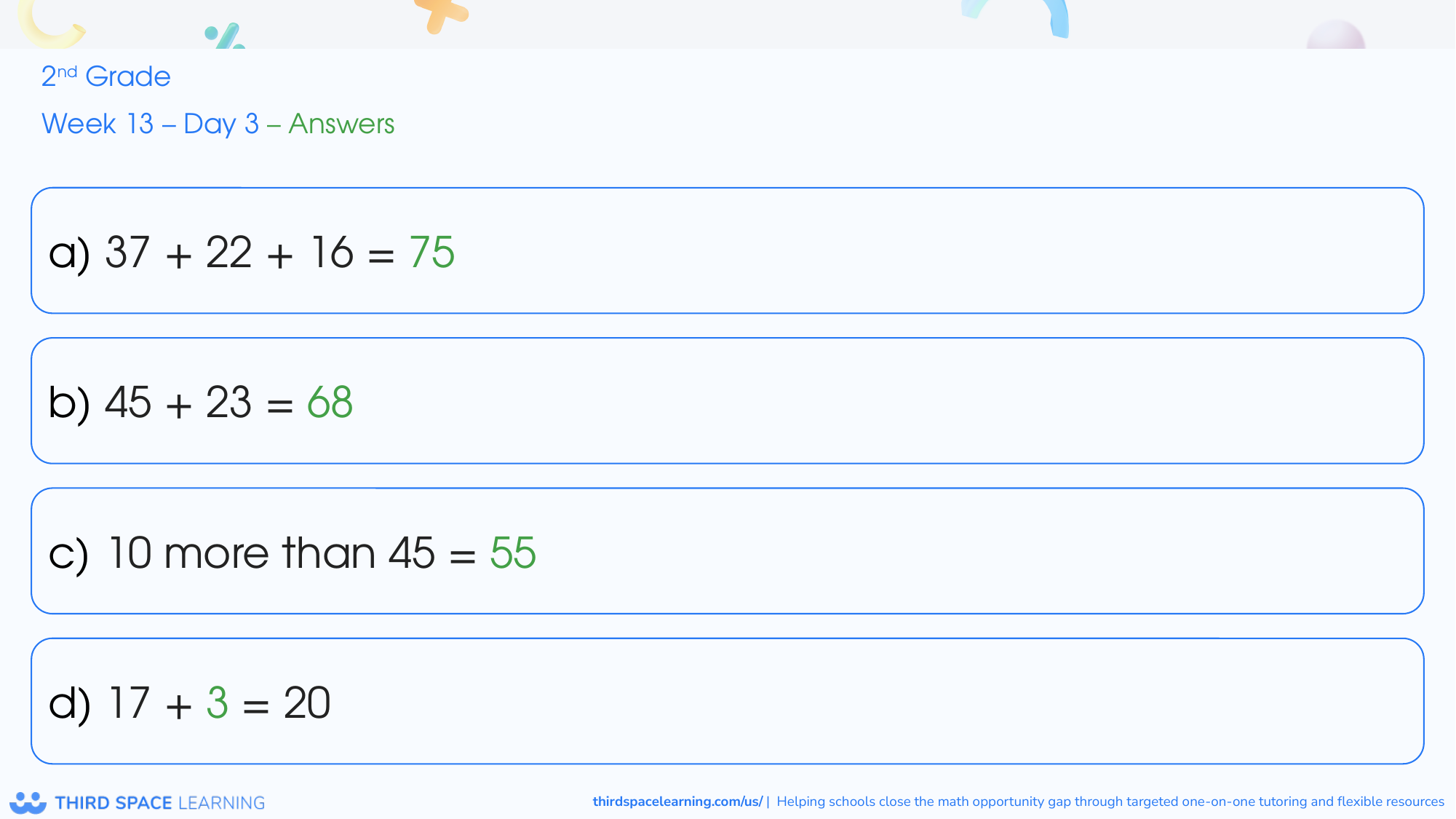

2nd Grade
Week 13 – Day 3 – Answers
37 + 22 + 16 = 75
45 + 23 = 68
10 more than 45 = 55
17 + 3 = 20